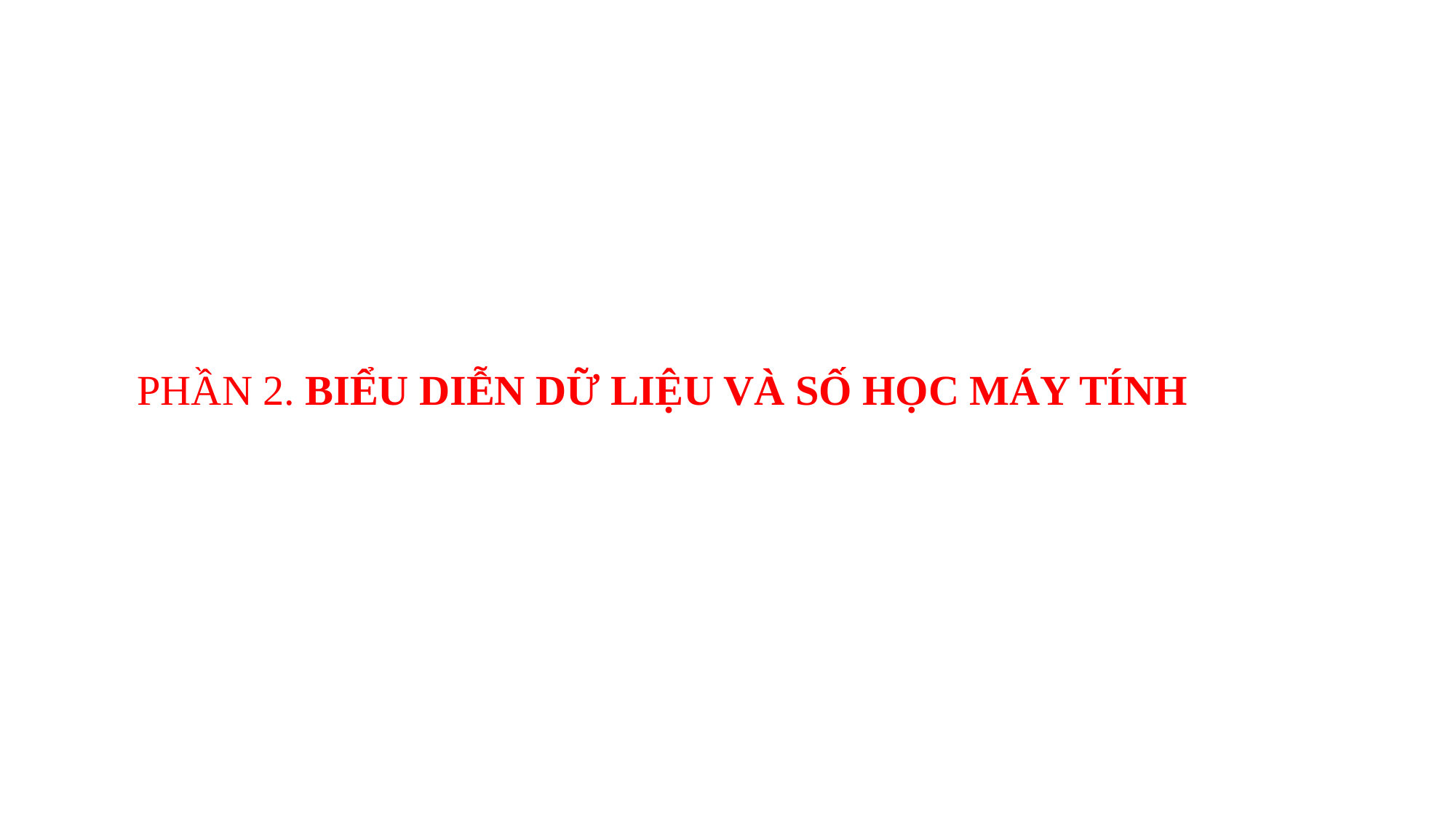

PHẦN 2. BIỂU DIỄN DỮ LIỆU VÀ SỐ HỌC MÁY TÍNH